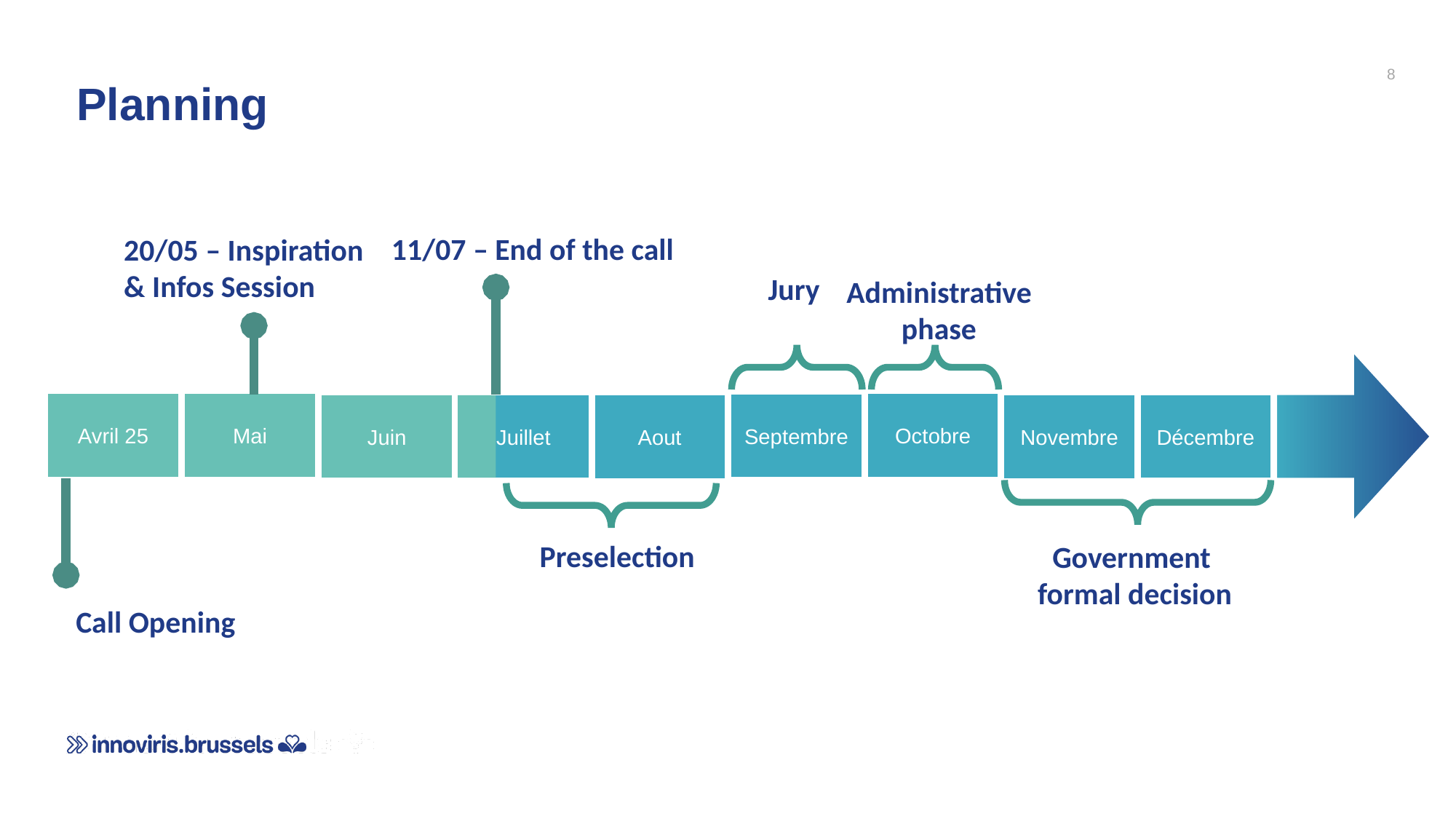

8
Planning
11/07 – End of the call
20/05 – Inspiration & Infos Session
Jury
Administrative phase

Avril 25
Mai
Octobre
Septembre
Juin
Juillet
Décembre
Aout
Novembre

Preselection
Government
formal decision
Call Opening